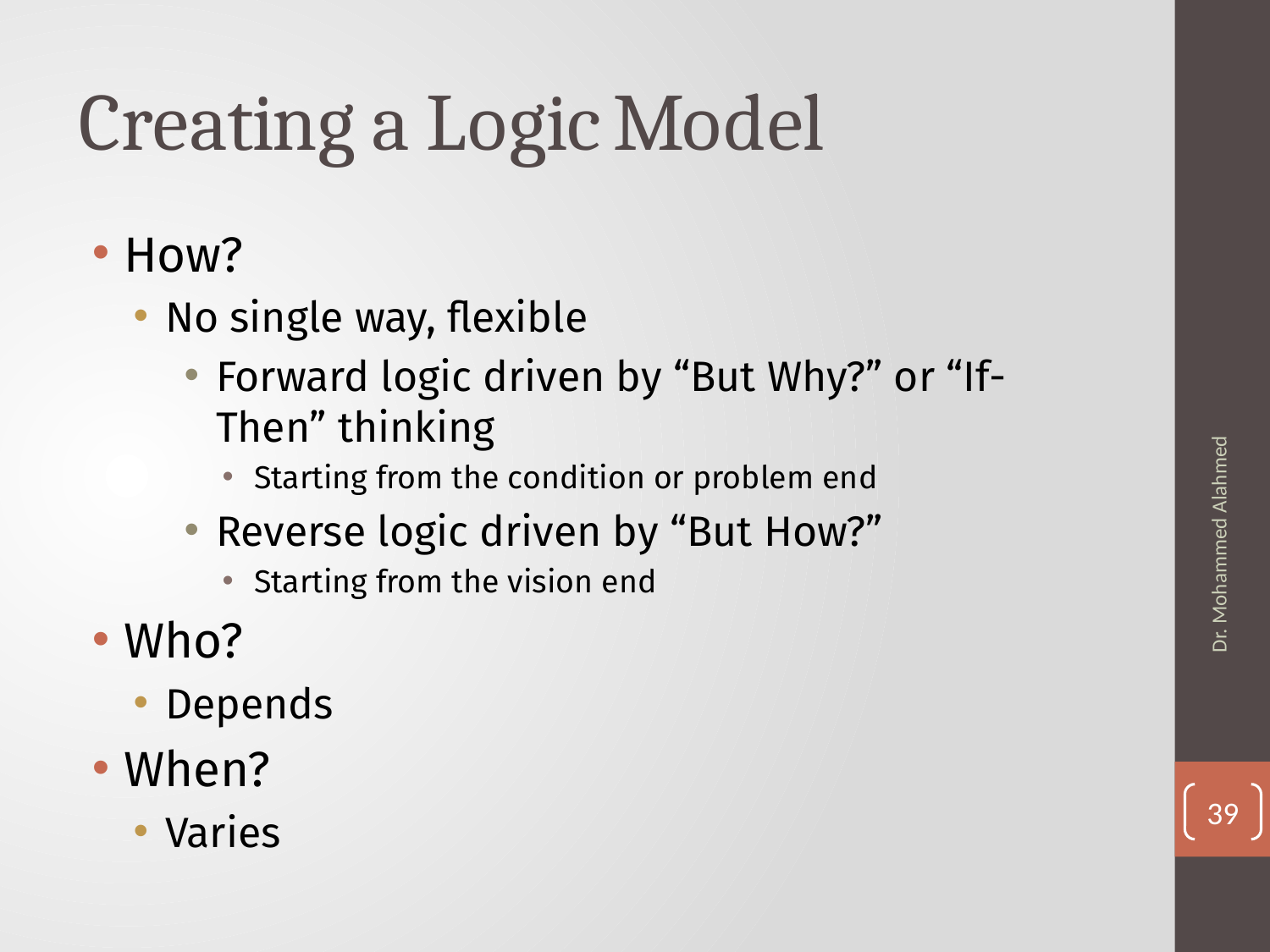

# Creating a Logic Model
How?
No single way, flexible
Forward logic driven by “But Why?” or “If-Then” thinking
Starting from the condition or problem end
Reverse logic driven by “But How?”
Starting from the vision end
Who?
Depends
When?
Varies

Dr. Mohammed Alahmed
39